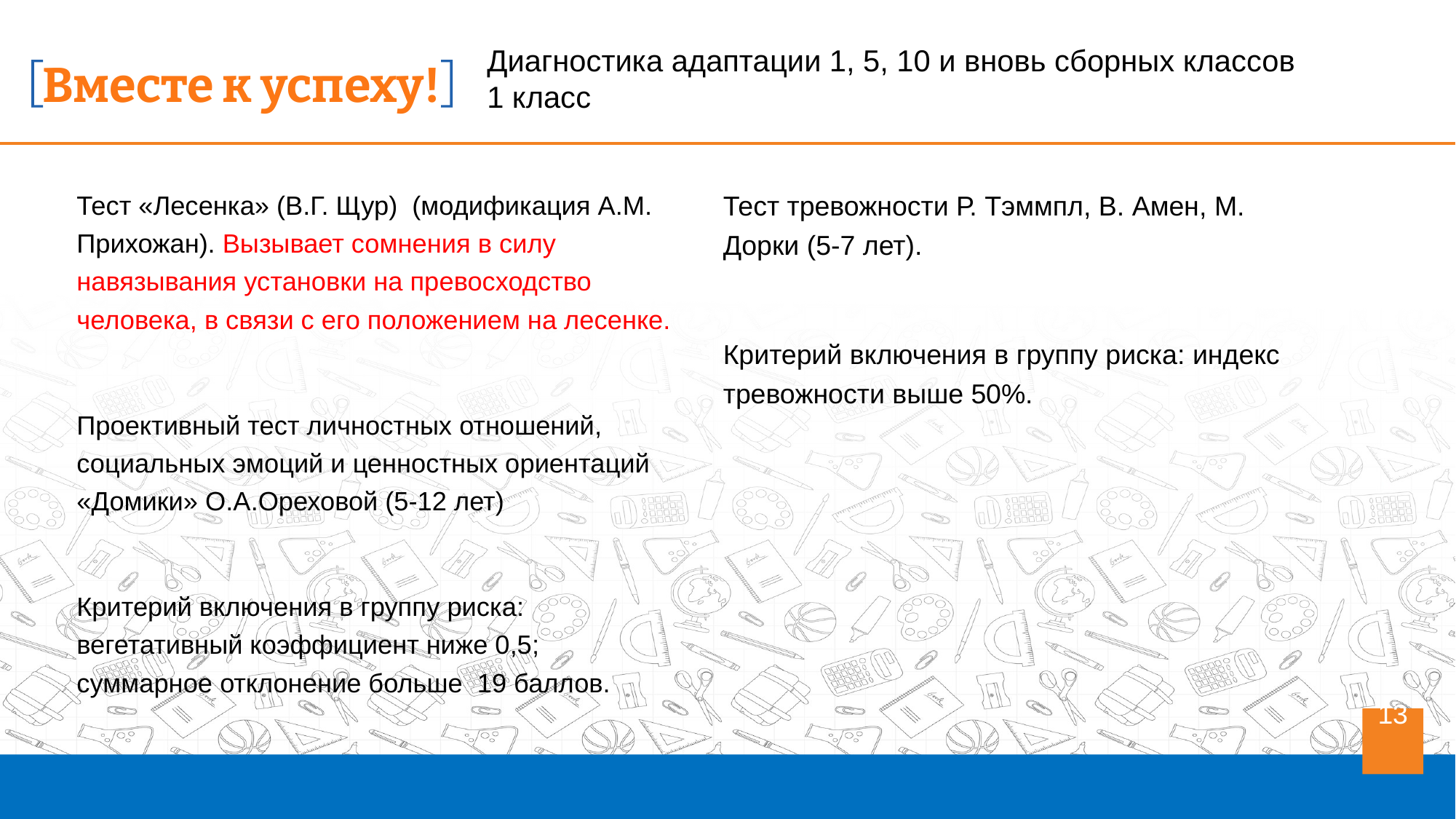

Диагностика адаптации 1, 5, 10 и вновь сборных классов
1 класс
Тест «Лесенка» (В.Г. Щур)  (модификация А.М. Прихожан). Вызывает сомнения в силу навязывания установки на превосходство человека, в связи с его положением на лесенке.

Проективный тест личностных отношений, социальных эмоций и ценностных ориентаций «Домики» О.А.Ореховой (5-12 лет)

Критерий включения в группу риска: вегетативный коэффициент ниже 0,5; суммарное отклонение больше  19 баллов.

Тест тревожности Р. Тэммпл, В. Амен, М. Дорки (5-7 лет).

Критерий включения в группу риска: индекс тревожности выше 50%.